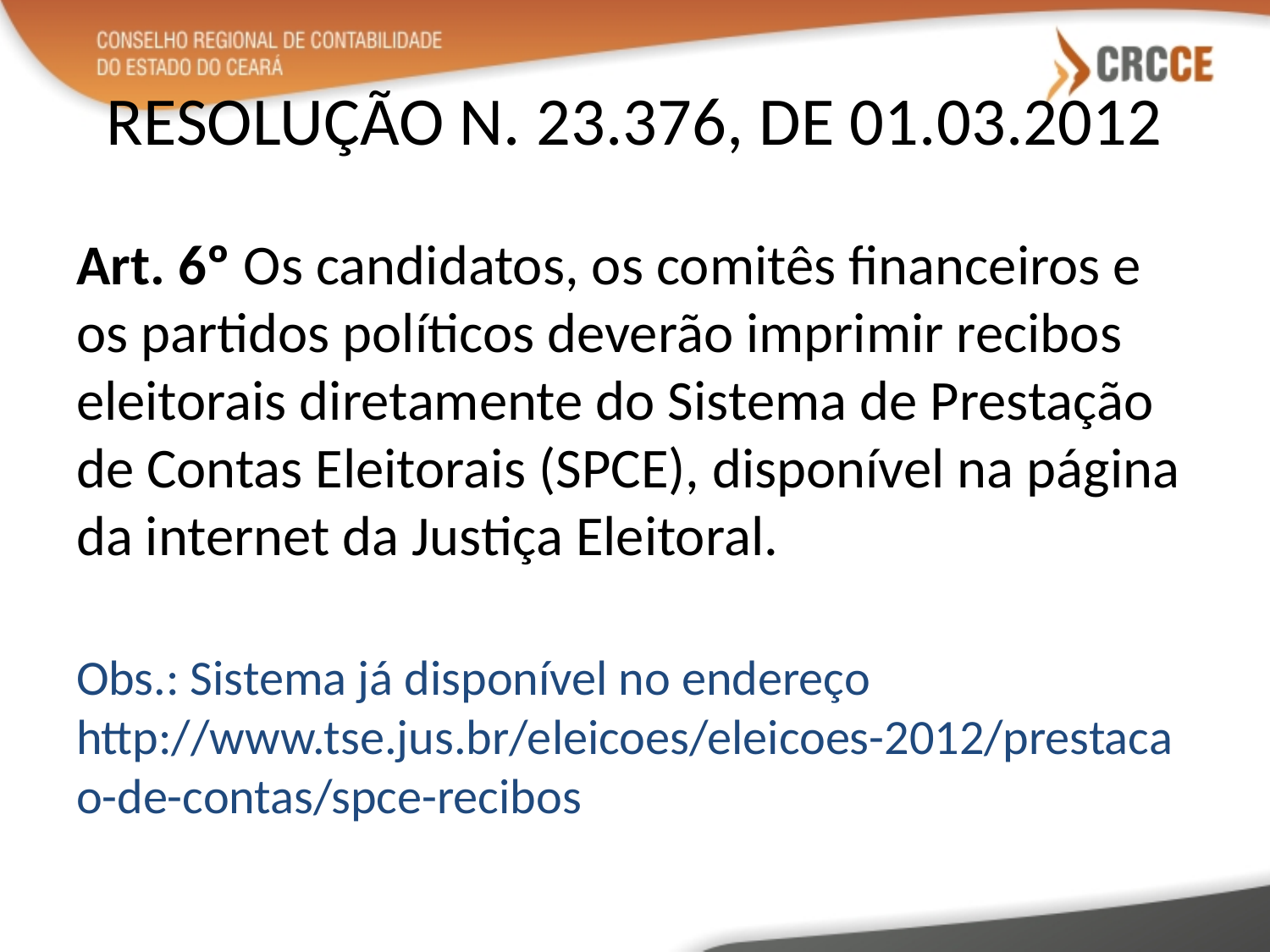

# RESOLUÇÃO N. 23.376, DE 01.03.2012
Art. 6º Os candidatos, os comitês financeiros e os partidos políticos deverão imprimir recibos eleitorais diretamente do Sistema de Prestação de Contas Eleitorais (SPCE), disponível na página da internet da Justiça Eleitoral.

Obs.: Sistema já disponível no endereço http://www.tse.jus.br/eleicoes/eleicoes-2012/prestacao-de-contas/spce-recibos